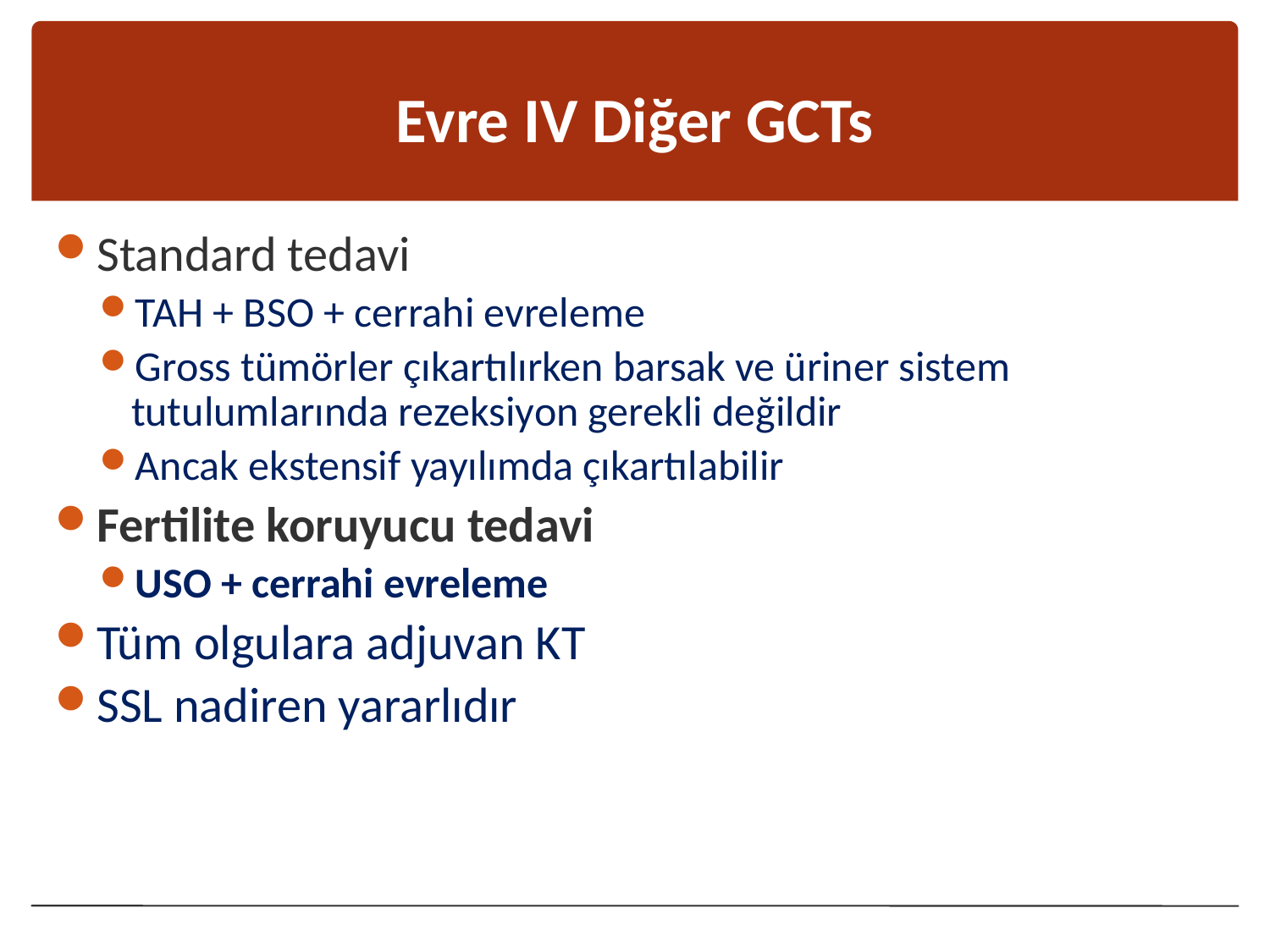

# Evre IV Diğer GCTs
Standard tedavi
TAH + BSO + cerrahi evreleme
Gross tümörler çıkartılırken barsak ve üriner sistem tutulumlarında rezeksiyon gerekli değildir
Ancak ekstensif yayılımda çıkartılabilir
Fertilite koruyucu tedavi
USO + cerrahi evreleme
Tüm olgulara adjuvan KT
SSL nadiren yararlıdır